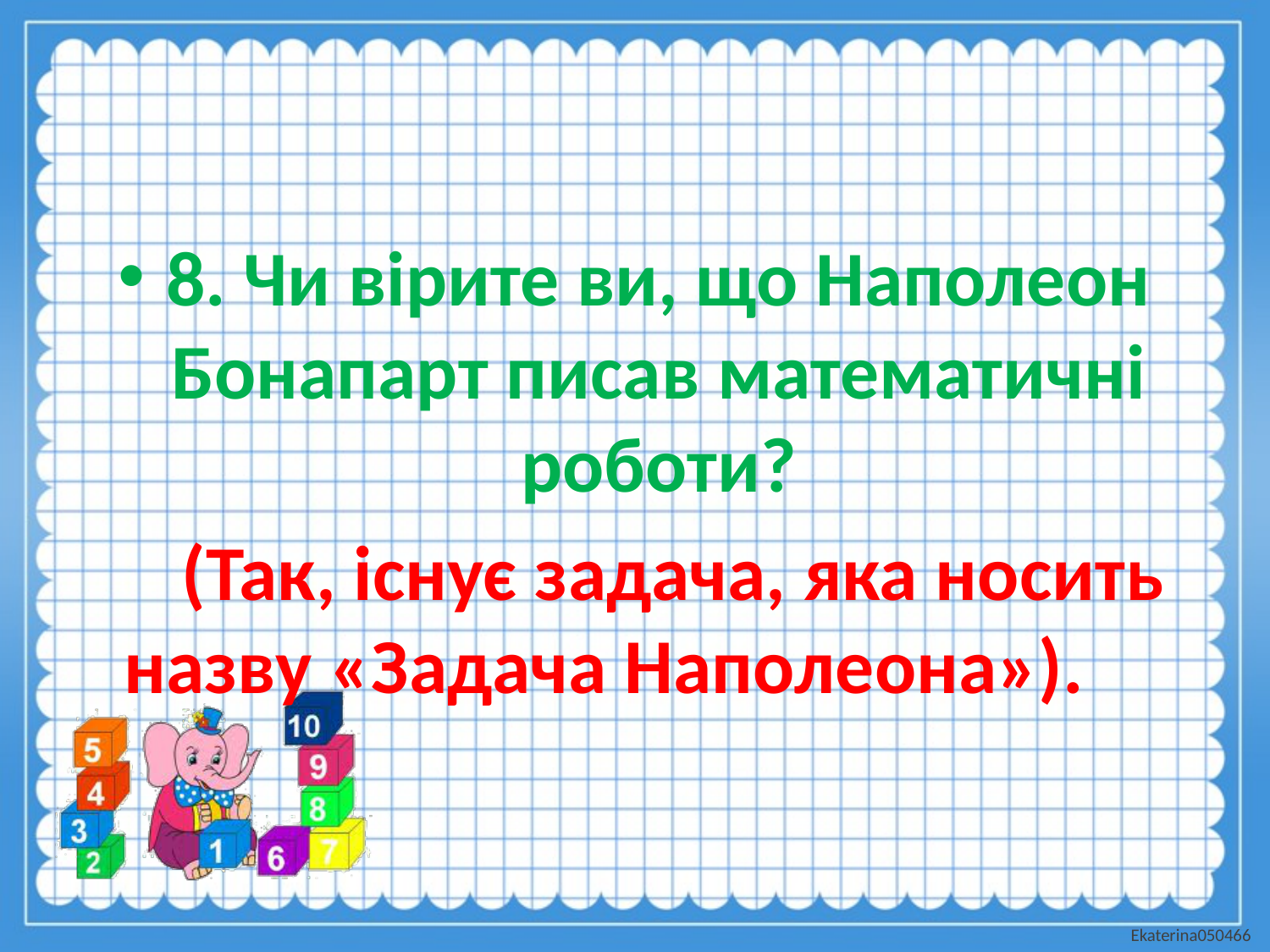

8. Чи вірите ви, що Наполеон Бонапарт писав математичні роботи?
      (Так, існує задача, яка носить назву «Задача Наполеона»).